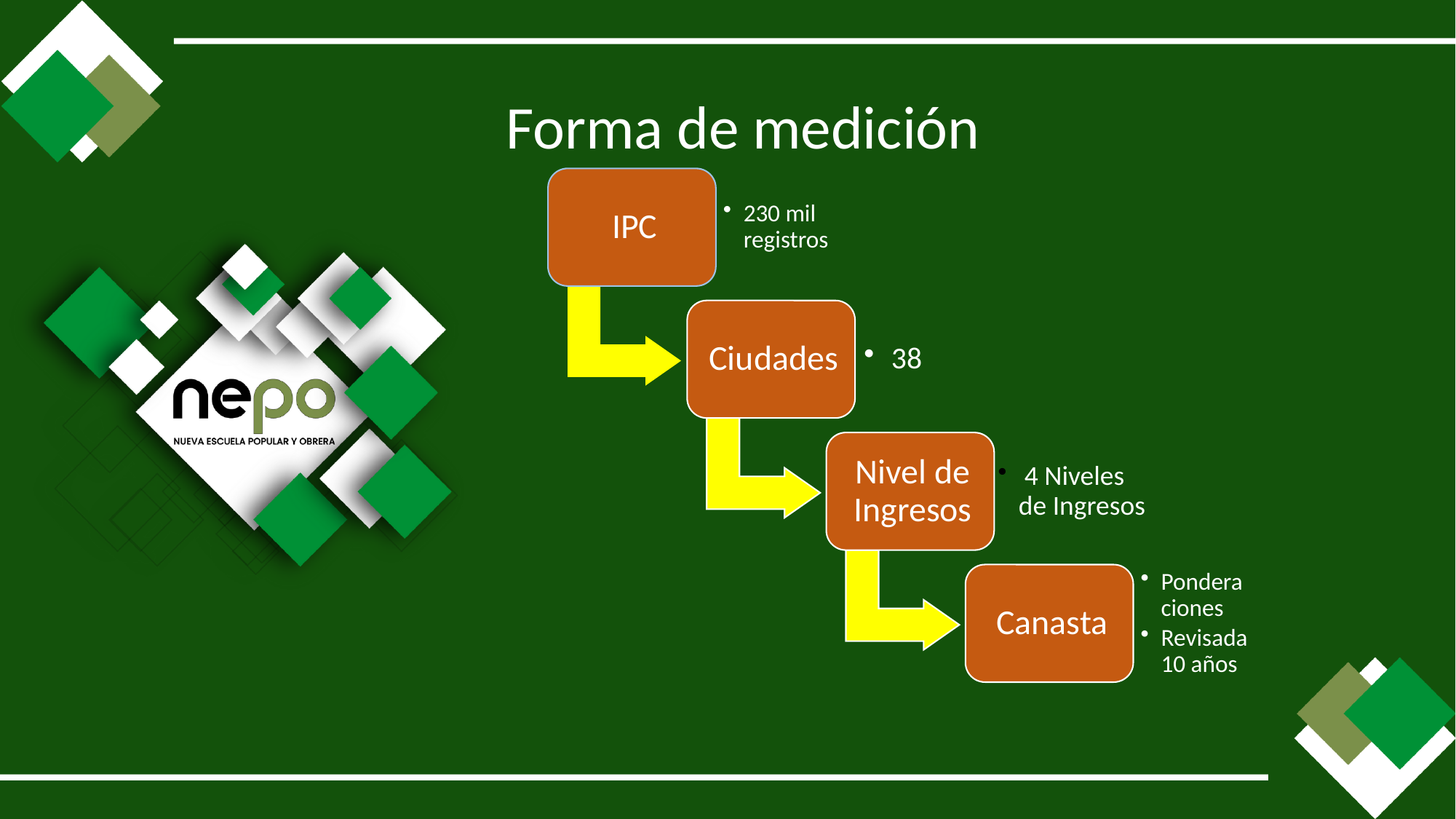

Forma de medición
IPC
230 mil registros
Ciudades
38
Nivel de Ingresos
 4 Niveles de Ingresos
Canasta
Ponderaciones
Revisada 10 años